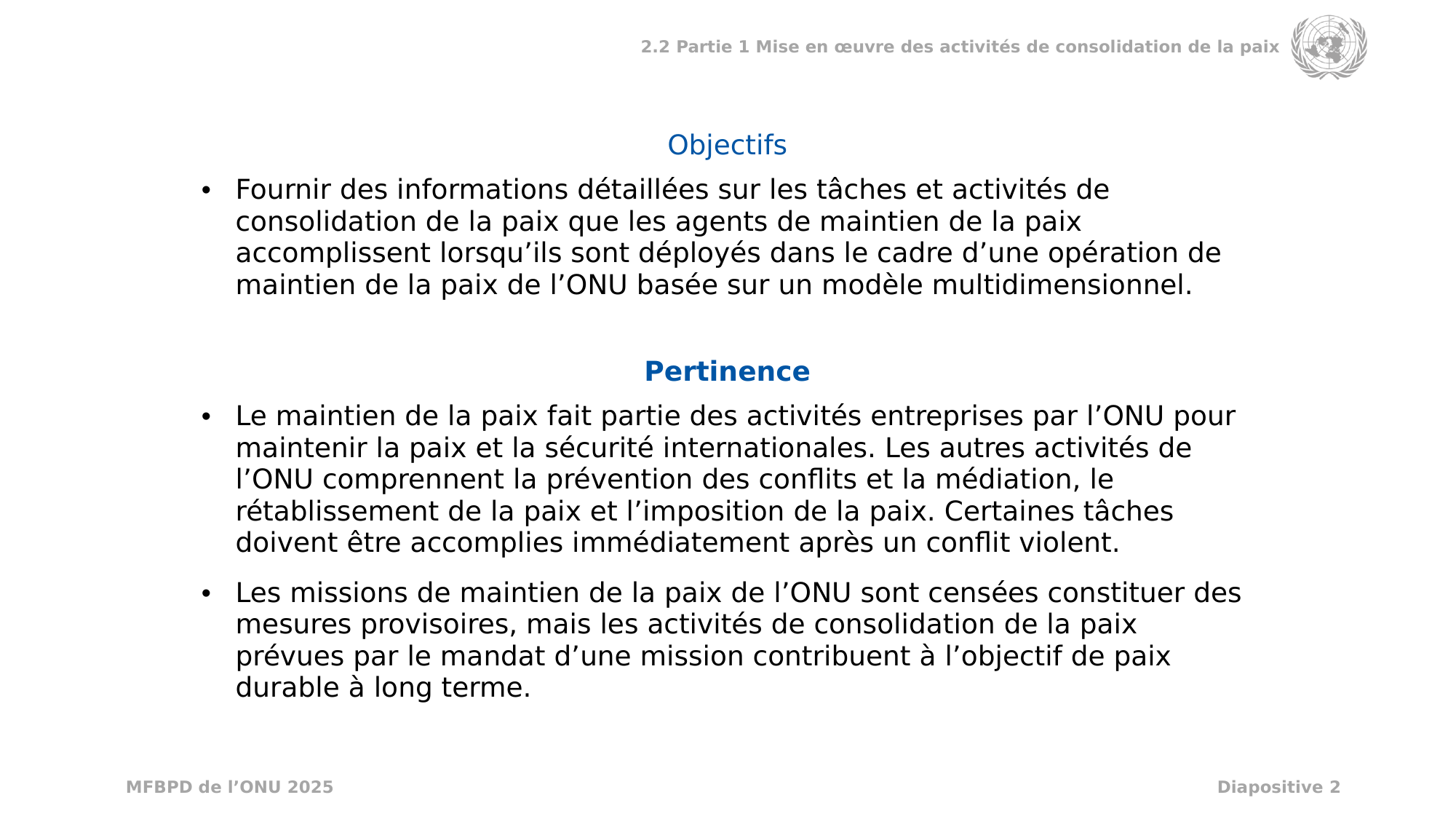

| Objectifs |
| --- |
| Fournir des informations détaillées sur les tâches et activités de consolidation de la paix que les agents de maintien de la paix accomplissent lorsqu’ils sont déployés dans le cadre d’une opération de maintien de la paix de l’ONU basée sur un modèle multidimensionnel. |
|  |
| Pertinence |
| Le maintien de la paix fait partie des activités entreprises par l’ONU pour maintenir la paix et la sécurité internationales. Les autres activités de l’ONU comprennent la prévention des conflits et la médiation, le rétablissement de la paix et l’imposition de la paix. Certaines tâches doivent être accomplies immédiatement après un conflit violent. Les missions de maintien de la paix de l’ONU sont censées constituer des mesures provisoires, mais les activités de consolidation de la paix prévues par le mandat d’une mission contribuent à l’objectif de paix durable à long terme. |